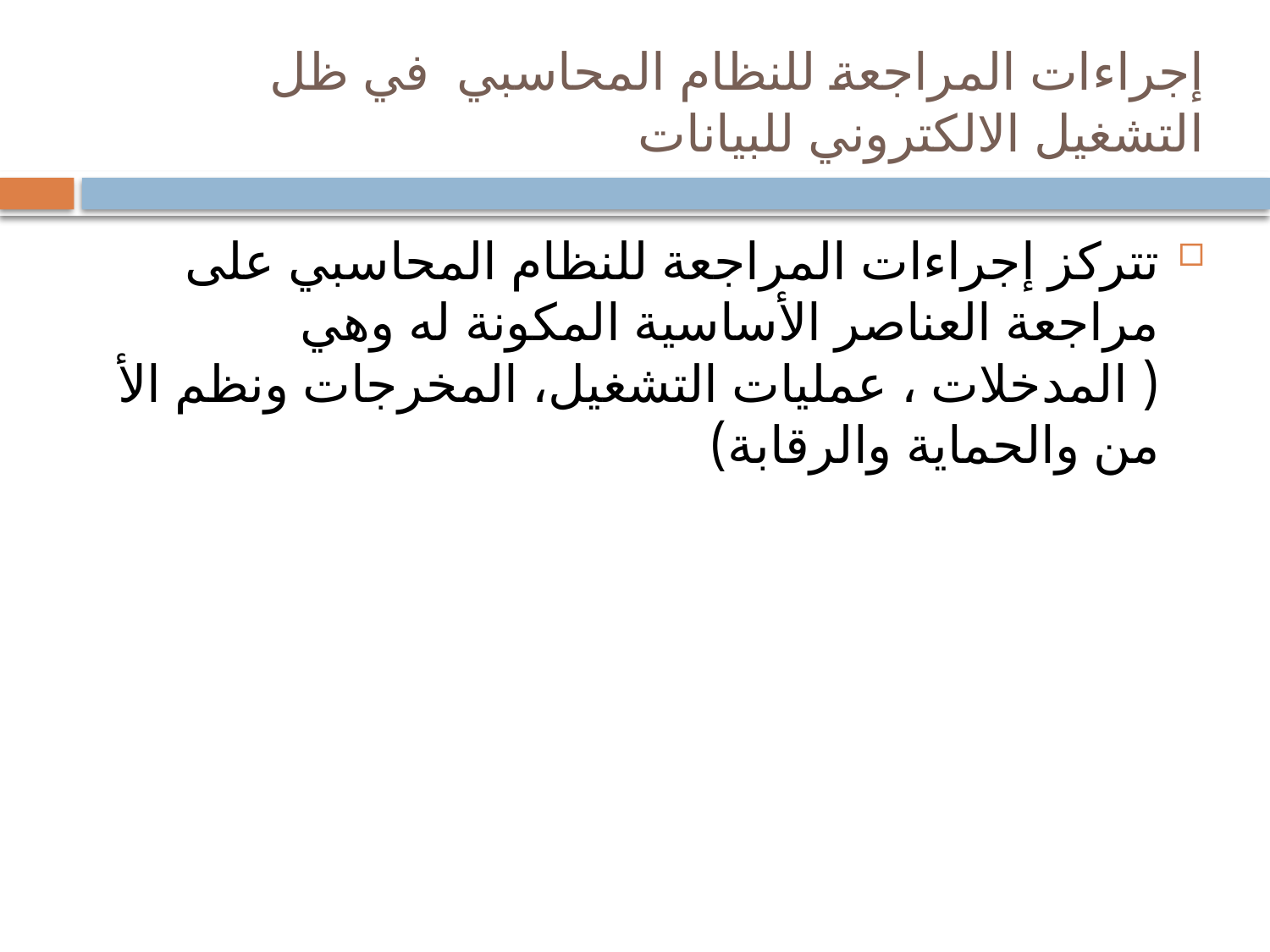

# إجراءات المراجعة للنظام المحاسبي  في ظل التشغيل الالكتروني للبيانات
تتركز إجراءات المراجعة للنظام المحاسبي على مراجعة العناصر الأساسية المكونة له وهي ( المدخلات ، عمليات التشغيل، المخرجات ونظم الأ من والحماية والرقابة)